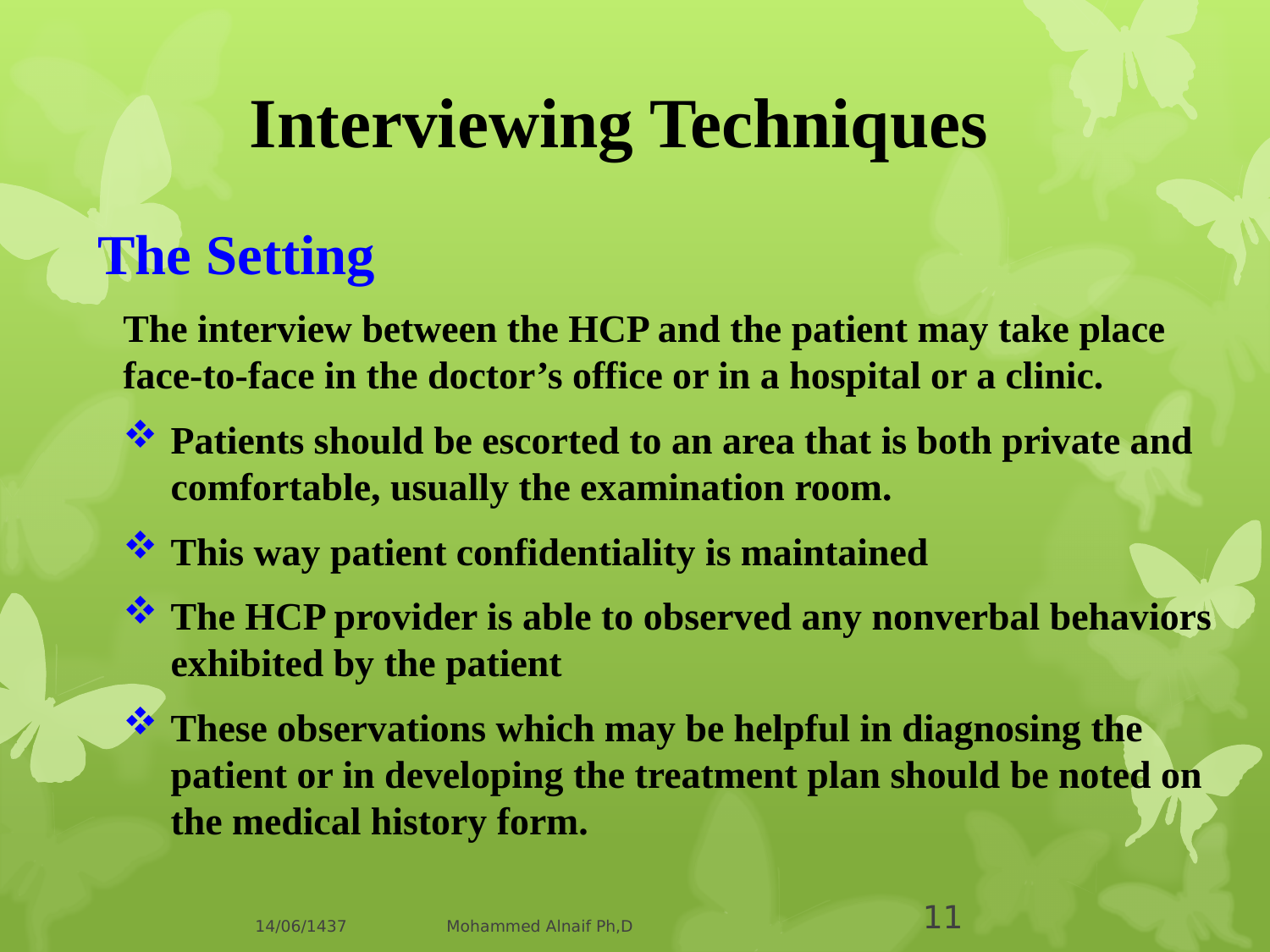

# Interviewing Techniques
The Setting
The interview between the HCP and the patient may take place face-to-face in the doctor’s office or in a hospital or a clinic.
Patients should be escorted to an area that is both private and comfortable, usually the examination room.
This way patient confidentiality is maintained
The HCP provider is able to observed any nonverbal behaviors exhibited by the patient
These observations which may be helpful in diagnosing the patient or in developing the treatment plan should be noted on the medical history form.
14/06/1437
Mohammed Alnaif Ph,D
11